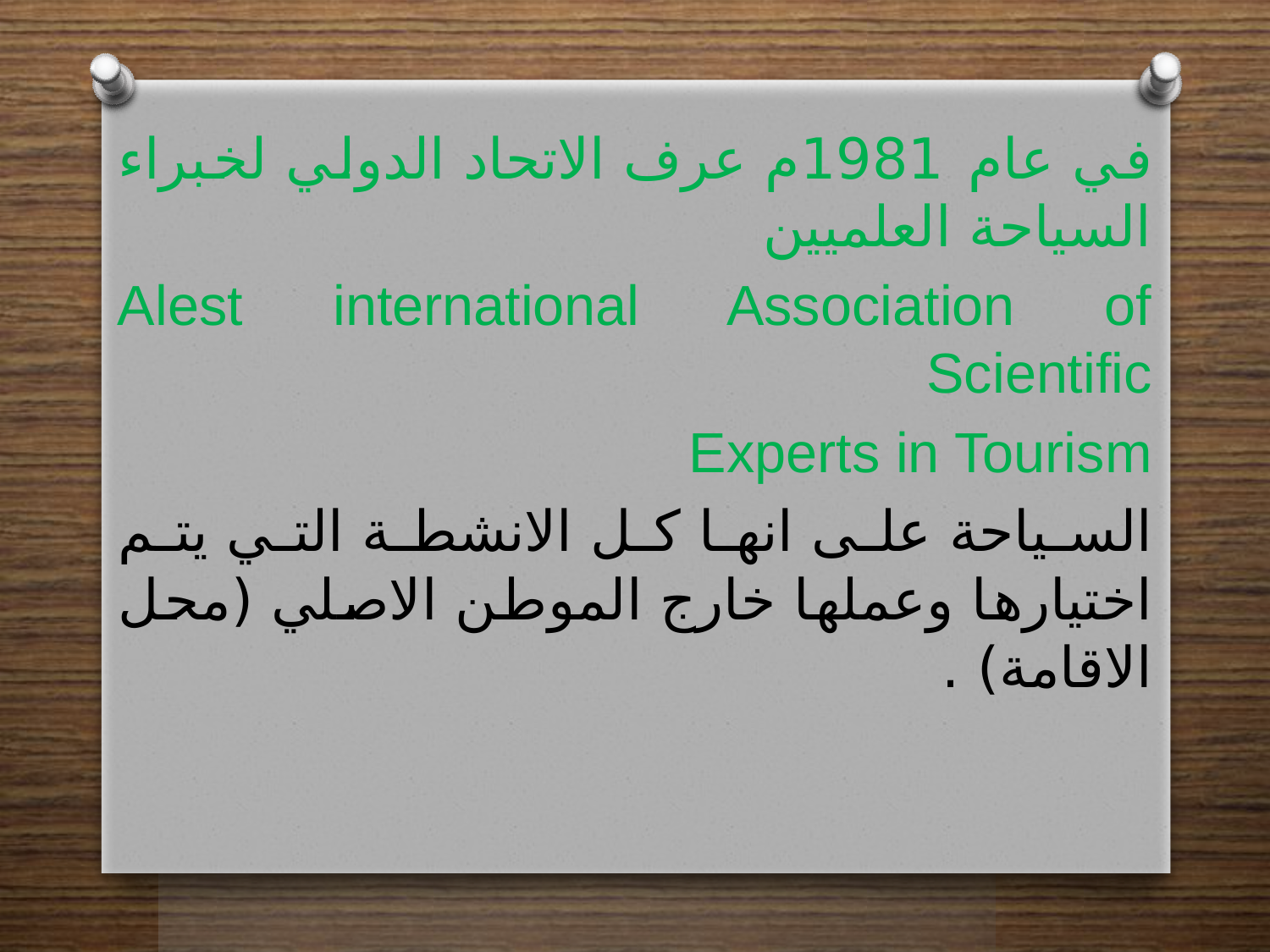

في عام 1981م عرف الاتحاد الدولي لخبراء السياحة العلميين
Alest international Association of Scientific
Experts in Tourism
السياحة على انها كل الانشطة التي يتم اختيارها وعملها خارج الموطن الاصلي (محل الاقامة) .